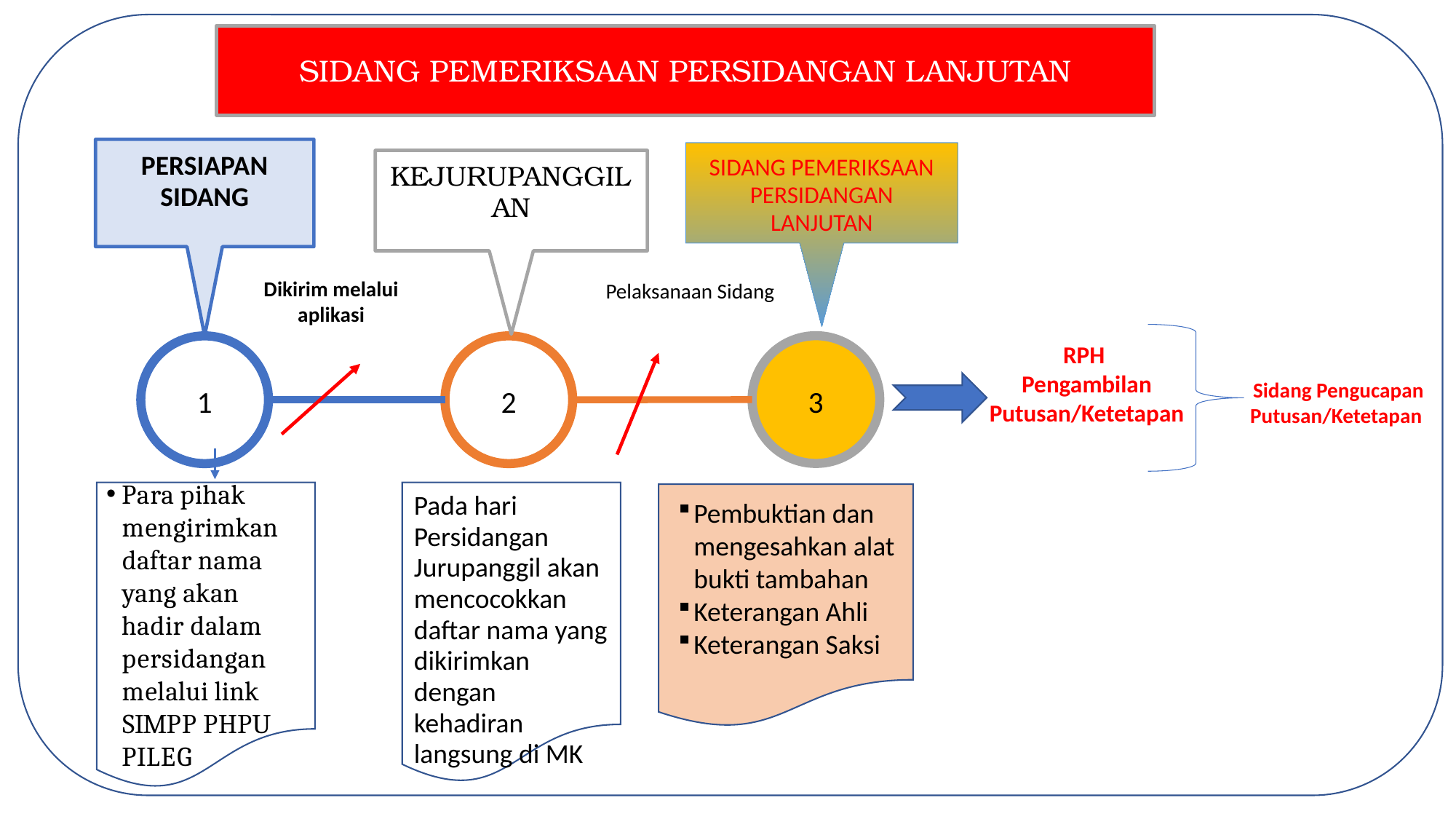

# SIDANG PEMERIKSAAN PERSIDANGAN LANJUTAN
PERSIAPAN SIDANG

SIDANG PEMERIKSAAN PERSIDANGAN LANJUTAN
KEJURUPANGGILAN
Dikirim melalui aplikasi
Pelaksanaan Sidang

RPH
Pengambilan Putusan/Ketetapan

3
1
2
Sidang Pengucapan Putusan/Ketetapan

Para pihak mengirimkan daftar nama yang akan hadir dalam persidangan melalui link SIMPP PHPU PILEG

Pada hari Persidangan Jurupanggil akan mencocokkan daftar nama yang dikirimkan dengan kehadiran langsung di MK
Pembuktian dan mengesahkan alat bukti tambahan
Keterangan Ahli
Keterangan Saksi